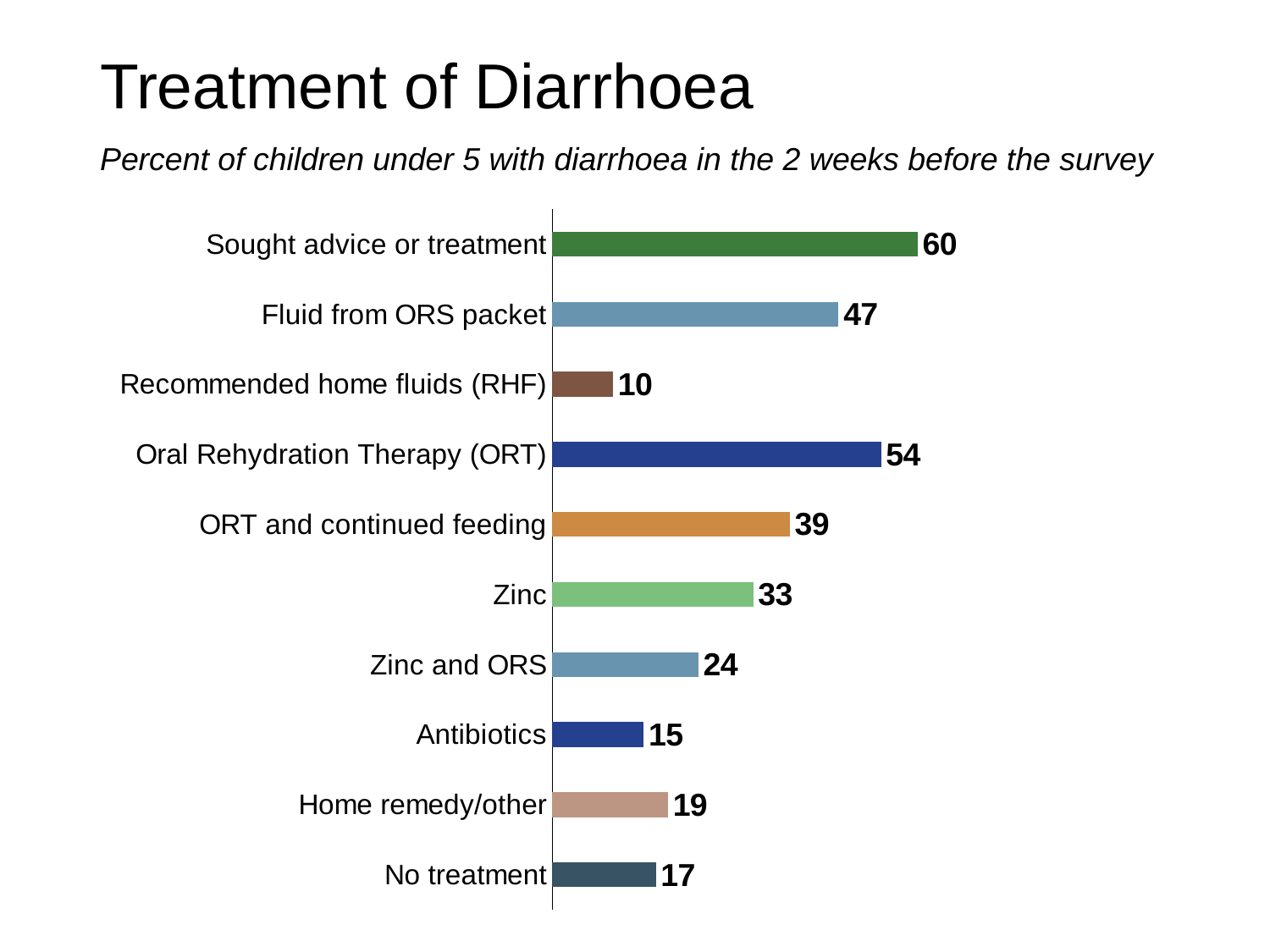

# Treatment of Diarrhoea
Percent of children under 5 with diarrhoea in the 2 weeks before the survey

### Chart

| Category | Column3 |
|---|---|
| No treatment | 17.0 |
| Home remedy/other | 19.0 |
| Antibiotics | 15.0 |
| Zinc and ORS | 24.0 |
| Zinc | 33.0 |
| ORT and continued feeding | 39.0 |
| Oral Rehydration Therapy (ORT) | 54.0 |
| Recommended home fluids (RHF) | 10.0 |
| Fluid from ORS packet | 47.0 |
| Sought advice or treatment | 60.0 |